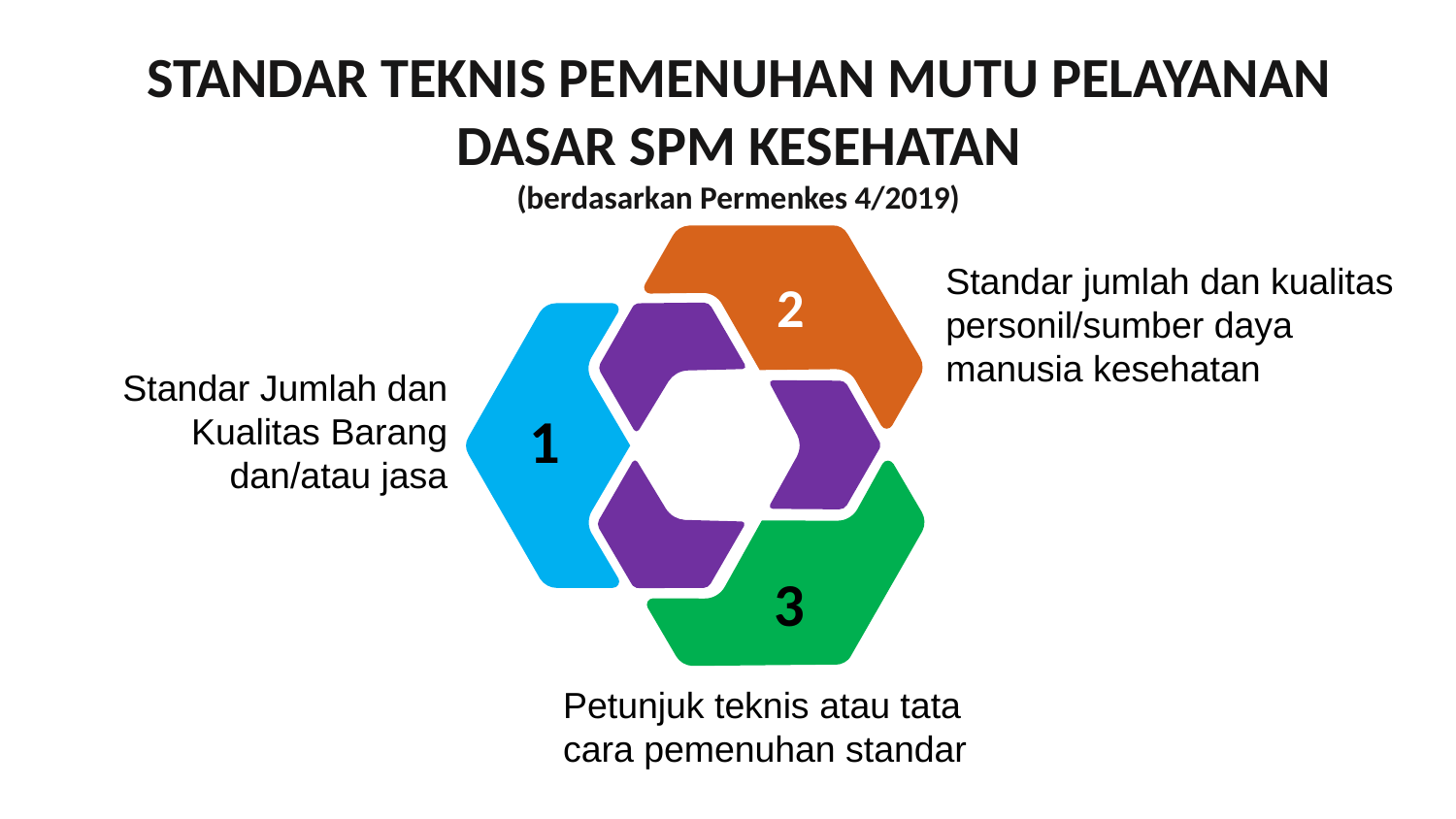

STANDAR TEKNIS PEMENUHAN MUTU PELAYANAN DASAR SPM KESEHATAN
(berdasarkan Permenkes 4/2019)

Standar jumlah dan kualitas personil/sumber daya manusia kesehatan
2
Standar Jumlah dan Kualitas Barang dan/atau jasa
Petunjuk teknis atau tata cara pemenuhan standar
1
3